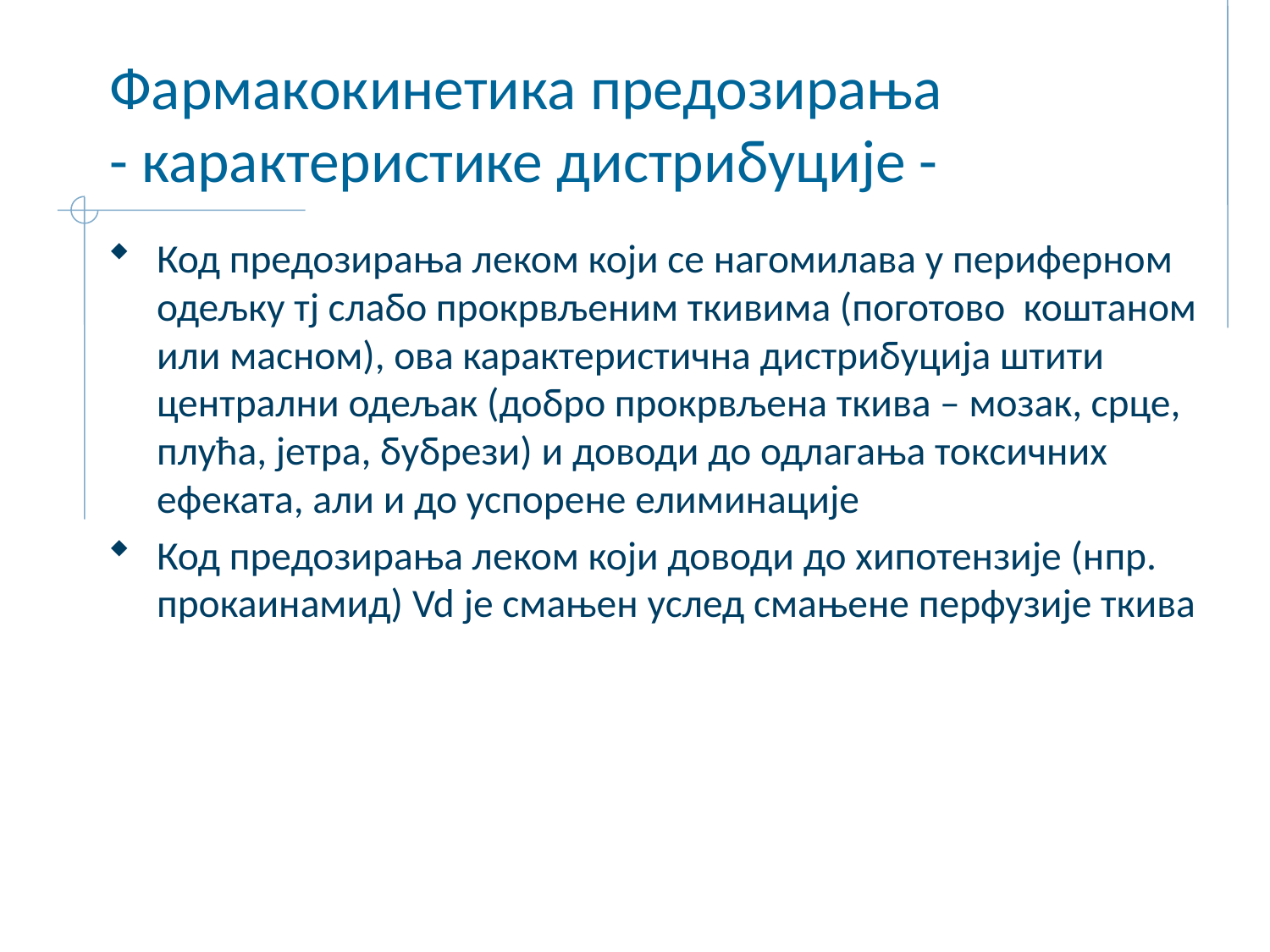

# Фармакокинетика предозирања - карактеристике дистрибуције -
Код предозирања леком који се нагомилава у периферном одељку тј слабо прокрвљеним ткивима (поготово  коштаном или масном), ова карактеристична дистрибуција штити централни одељак (добро прокрвљена ткива – мозак, срце, плућа, јетра, бубрези) и доводи до одлагања токсичних ефеката, али и до успорене елиминације
Код предозирања леком који доводи до хипотензије (нпр. прокаинамид) Vd је смањен услед смањене перфузије ткива